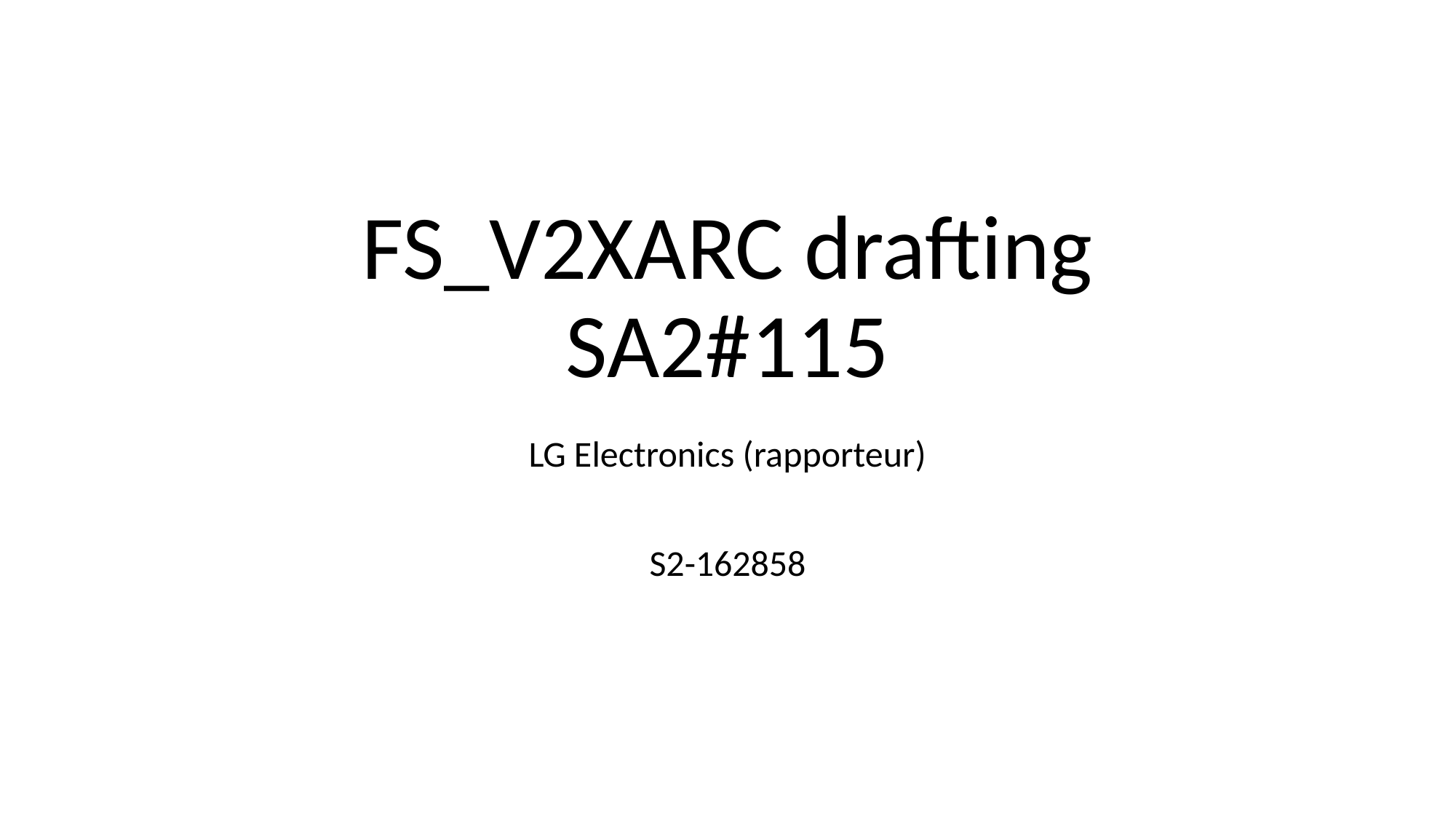

# FS_V2XARC drafting SA2#115
LG Electronics (rapporteur)

S2-162858